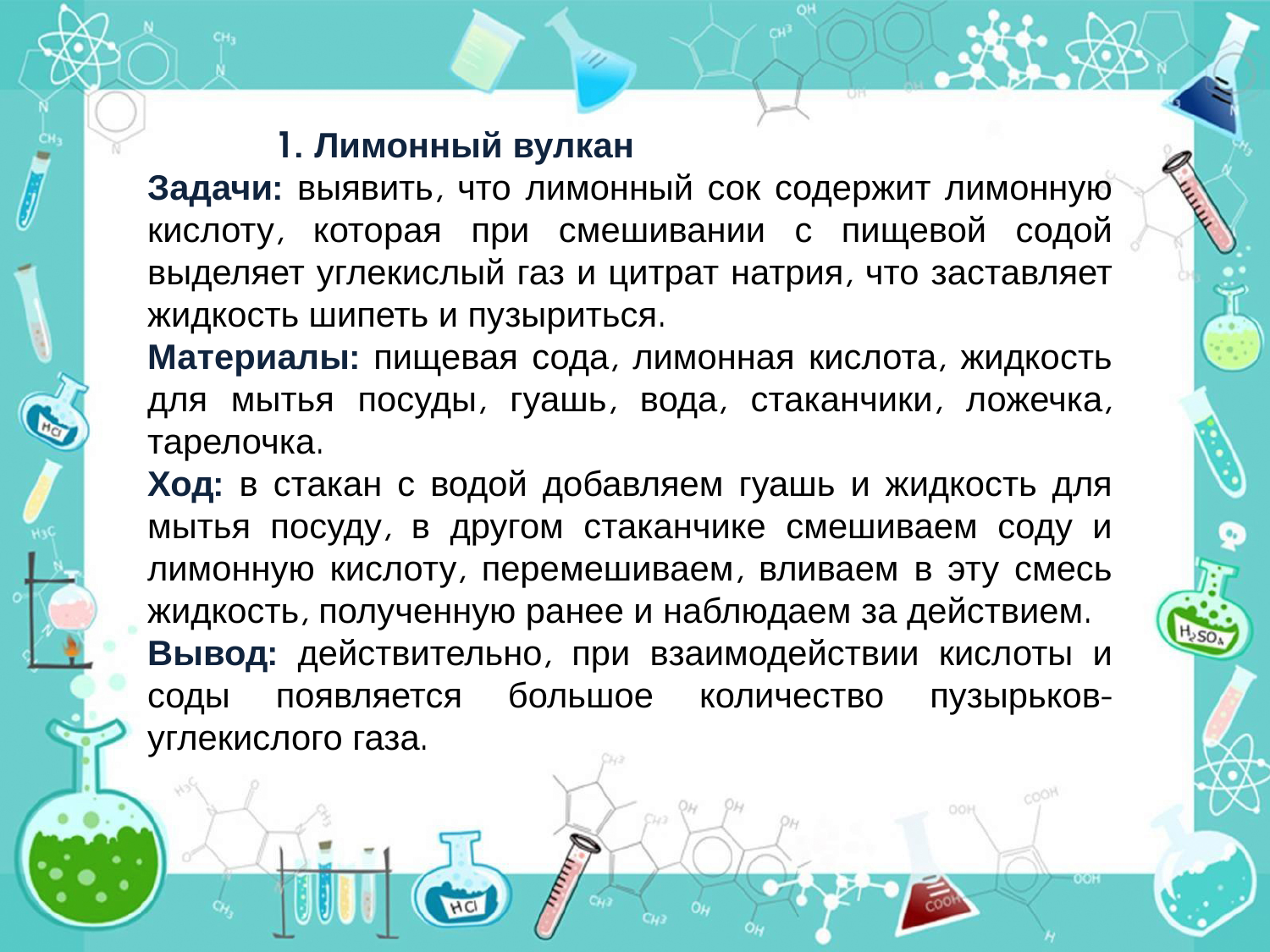

1. Лимонный вулкан
Задачи: выявить, что лимонный сок содержит лимонную кислоту, которая при смешивании с пищевой содой выделяет углекислый газ и цитрат натрия, что заставляет жидкость шипеть и пузыриться.
Материалы: пищевая сода, лимонная кислота, жидкость для мытья посуды, гуашь, вода, стаканчики, ложечка, тарелочка.
Ход: в стакан с водой добавляем гуашь и жидкость для мытья посуду, в другом стаканчике смешиваем соду и лимонную кислоту, перемешиваем, вливаем в эту смесь жидкость, полученную ранее и наблюдаем за действием.
Вывод: действительно, при взаимодействии кислоты и соды появляется большое количество пузырьков-углекислого газа.